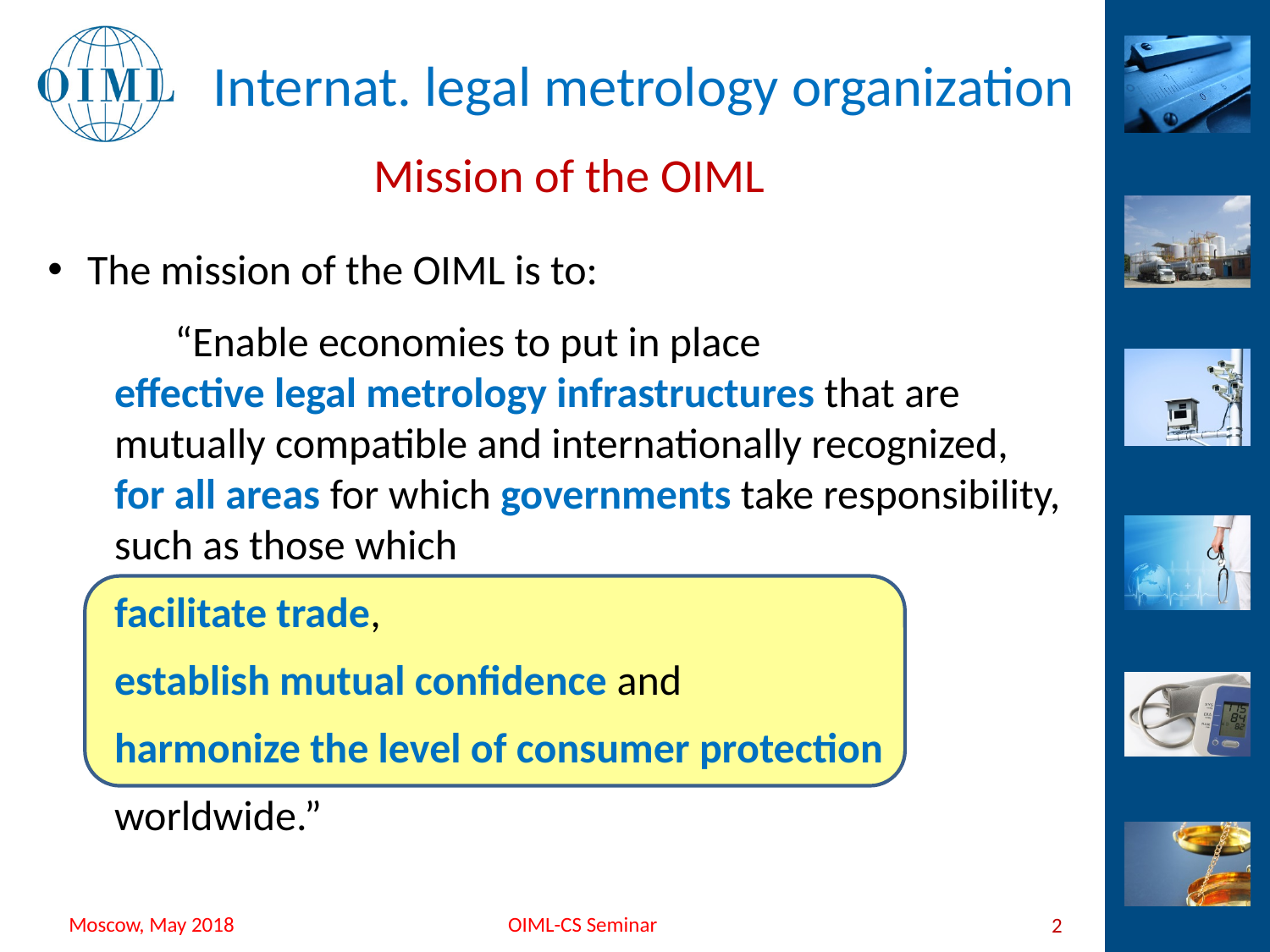

# Mission of the OIML
The mission of the OIML is to:
	“Enable economies to put in place
       effective legal metrology infrastructures that are
       mutually compatible and internationally recognized,
       for all areas for which governments take responsibility,
       such as those which
       facilitate trade,
       establish mutual confidence and
       harmonize the level of consumer protection
       worldwide.”

2